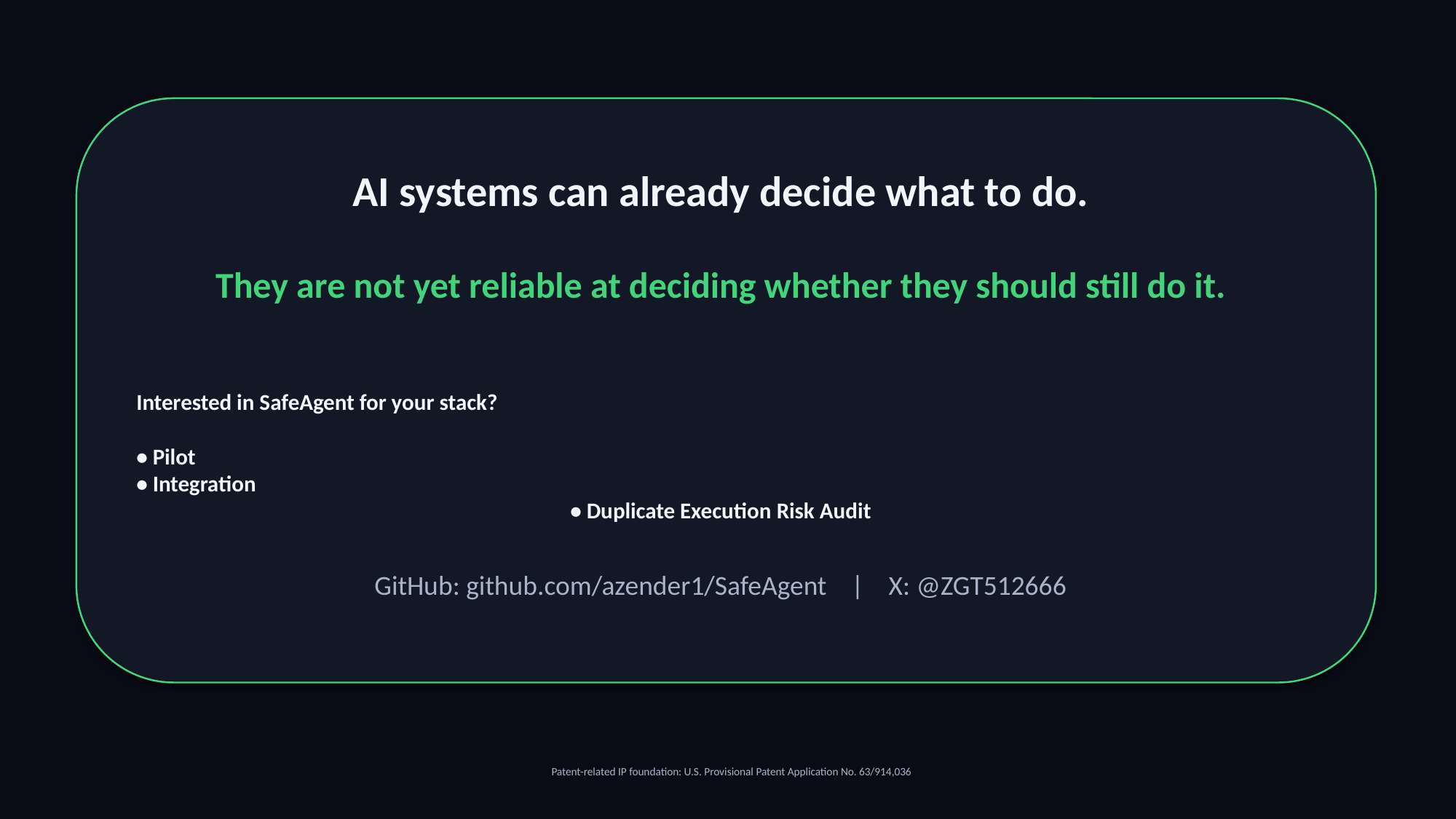

AI systems can already decide what to do.
They are not yet reliable at deciding whether they should still do it.
Interested in SafeAgent for your stack?

• Pilot
• Integration
• Duplicate Execution Risk Audit
GitHub: github.com/azender1/SafeAgent    |    X: @ZGT512666
Patent-related IP foundation: U.S. Provisional Patent Application No. 63/914,036